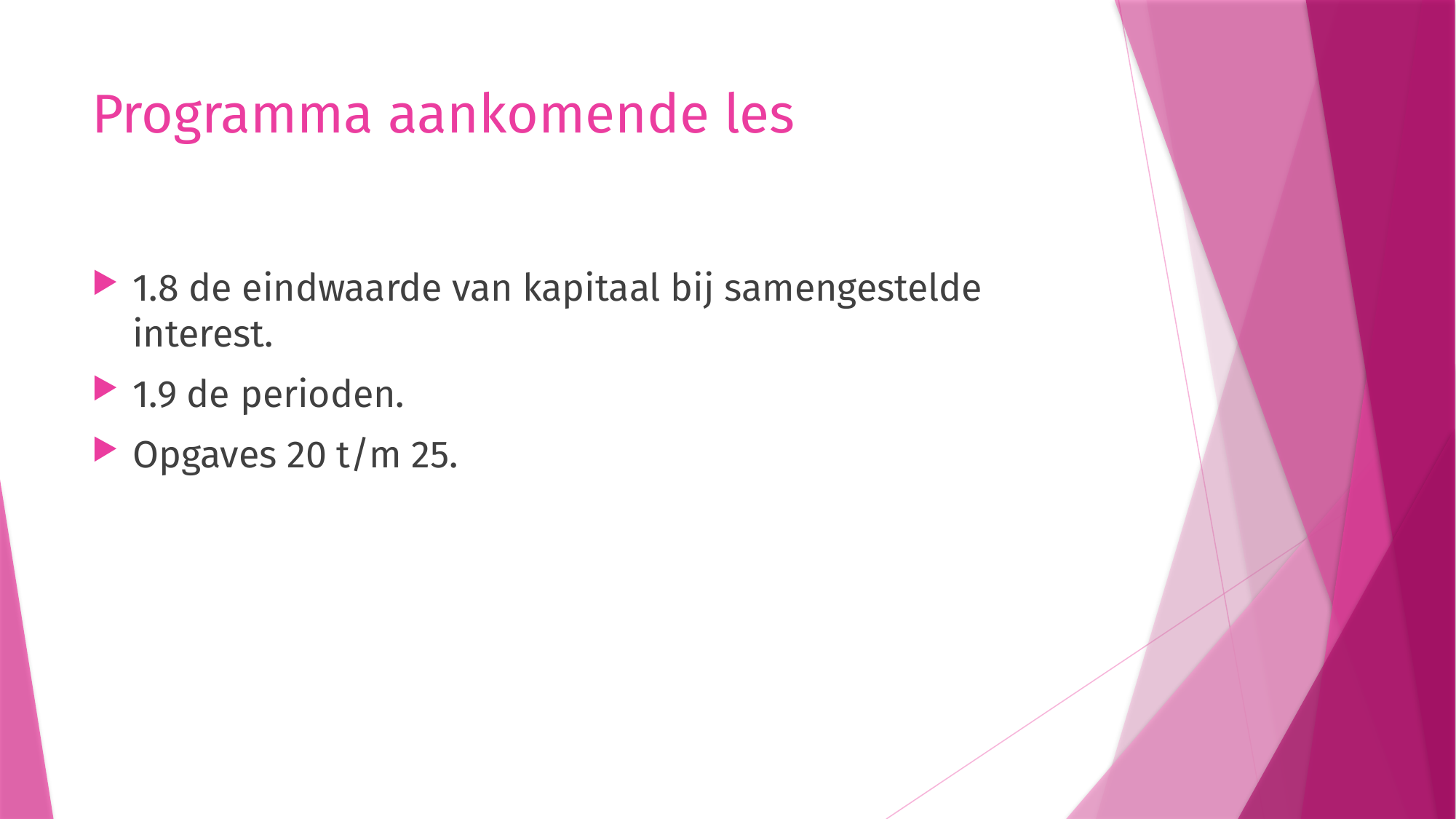

# Programma aankomende les
1.8 de eindwaarde van kapitaal bij samengestelde interest.
1.9 de perioden.
Opgaves 20 t/m 25.